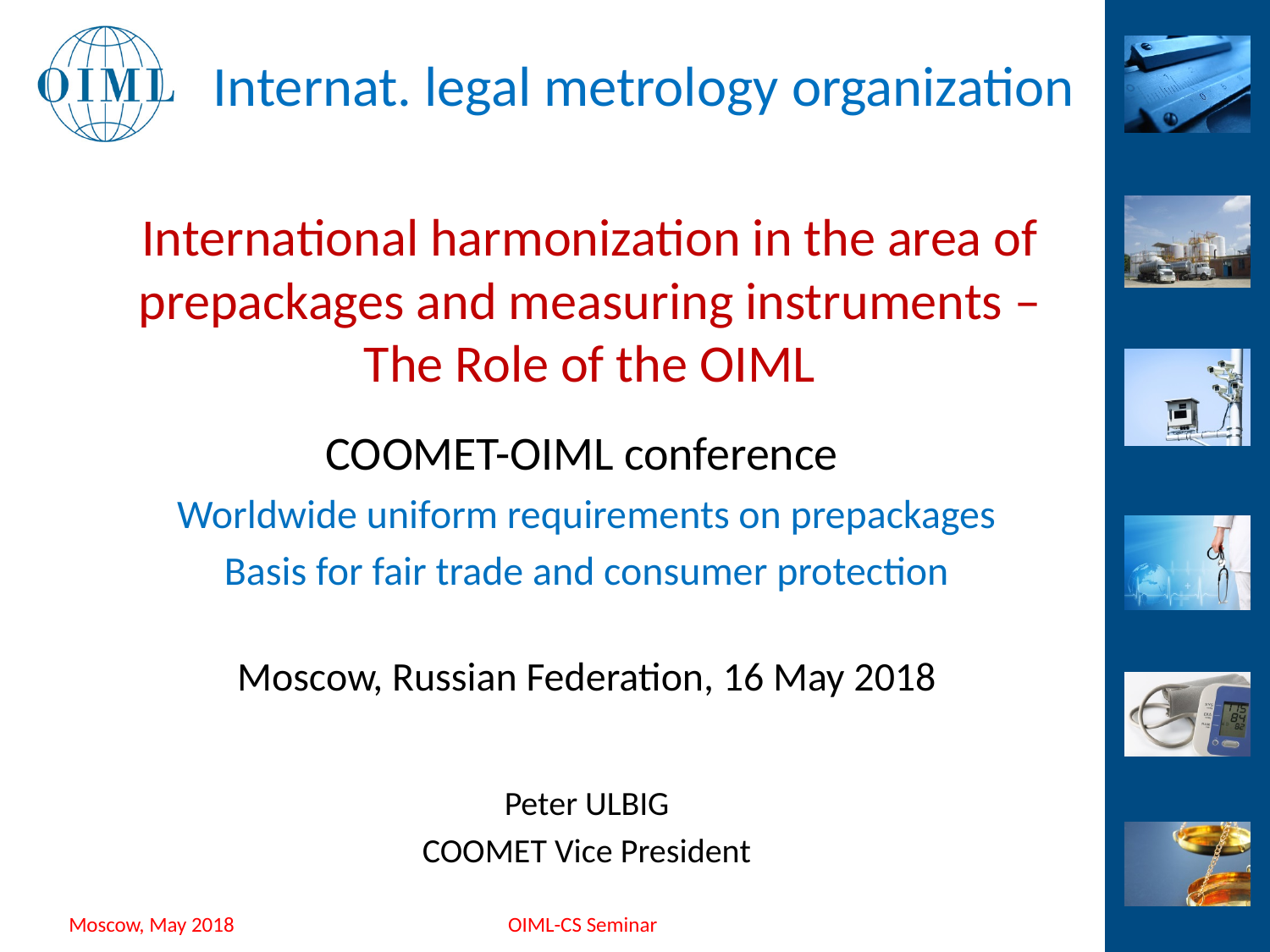

# International harmonization in the area of prepackages and measuring instruments – The Role of the OIML
COOMET-OIML conference
Worldwide uniform requirements on prepackages
Basis for fair trade and consumer protection
Moscow, Russian Federation, 16 May 2018

Peter ULBIG
COOMET Vice President